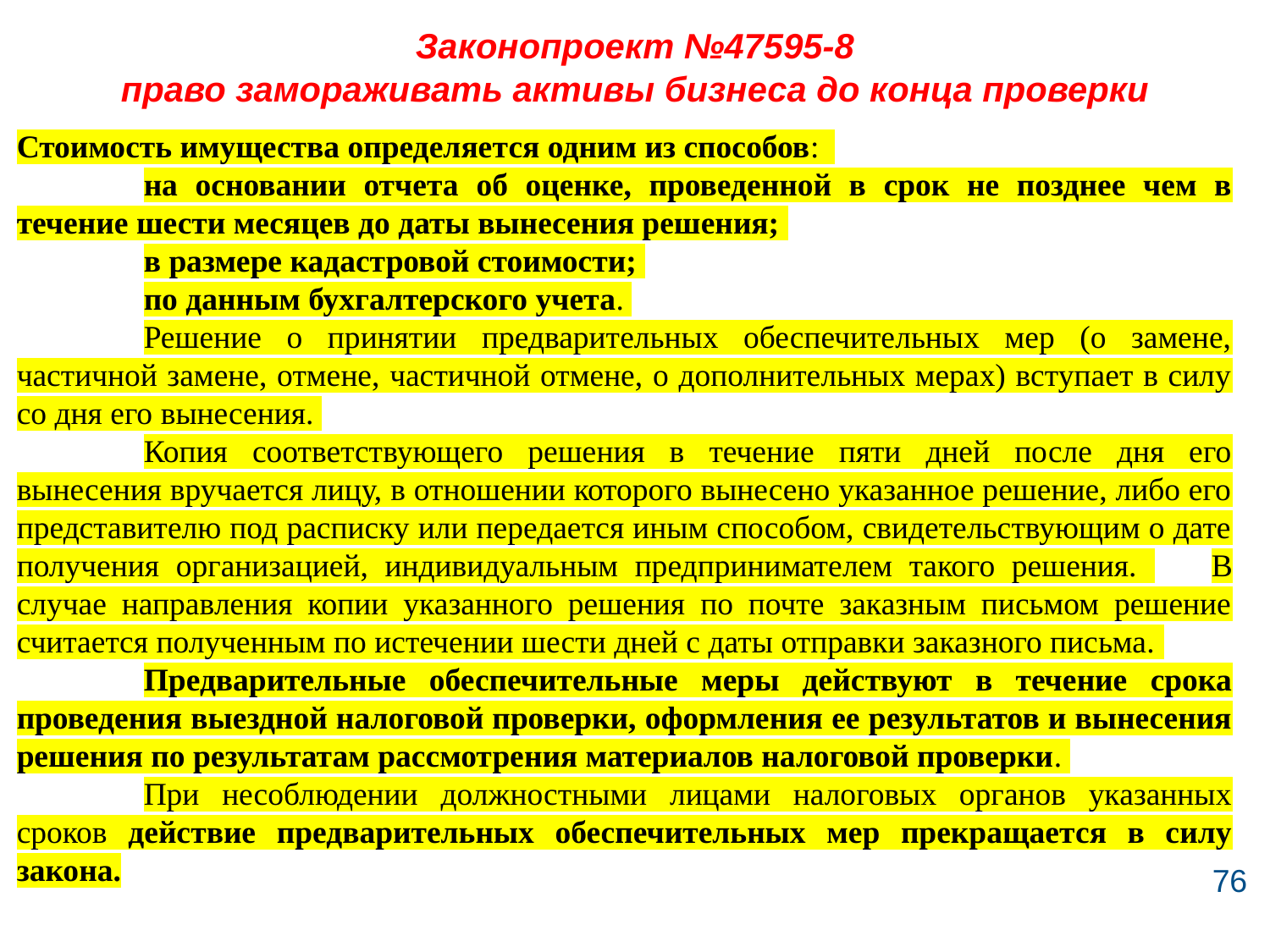

# Законопроект №47595-8 право замораживать активы бизнеса до конца проверки

Стоимость имущества определяется одним из способов:
	на основании отчета об оценке, проведенной в срок не позднее чем в течение шести месяцев до даты вынесения решения;
	в размере кадастровой стоимости;
	по данным бухгалтерского учета.
	Решение о принятии предварительных обеспечительных мер (о замене, частичной замене, отмене, частичной отмене, о дополнительных мерах) вступает в силу со дня его вынесения.
	Копия соответствующего решения в течение пяти дней после дня его вынесения вручается лицу, в отношении которого вынесено указанное решение, либо его представителю под расписку или передается иным способом, свидетельствующим о дате получения организацией, индивидуальным предпринимателем такого решения. 	В случае направления копии указанного решения по почте заказным письмом решение считается полученным по истечении шести дней с даты отправки заказного письма.
	Предварительные обеспечительные меры действуют в течение срока проведения выездной налоговой проверки, оформления ее результатов и вынесения решения по результатам рассмотрения материалов налоговой проверки.
	При несоблюдении должностными лицами налоговых органов указанных сроков действие предварительных обеспечительных мер прекращается в силу закона.